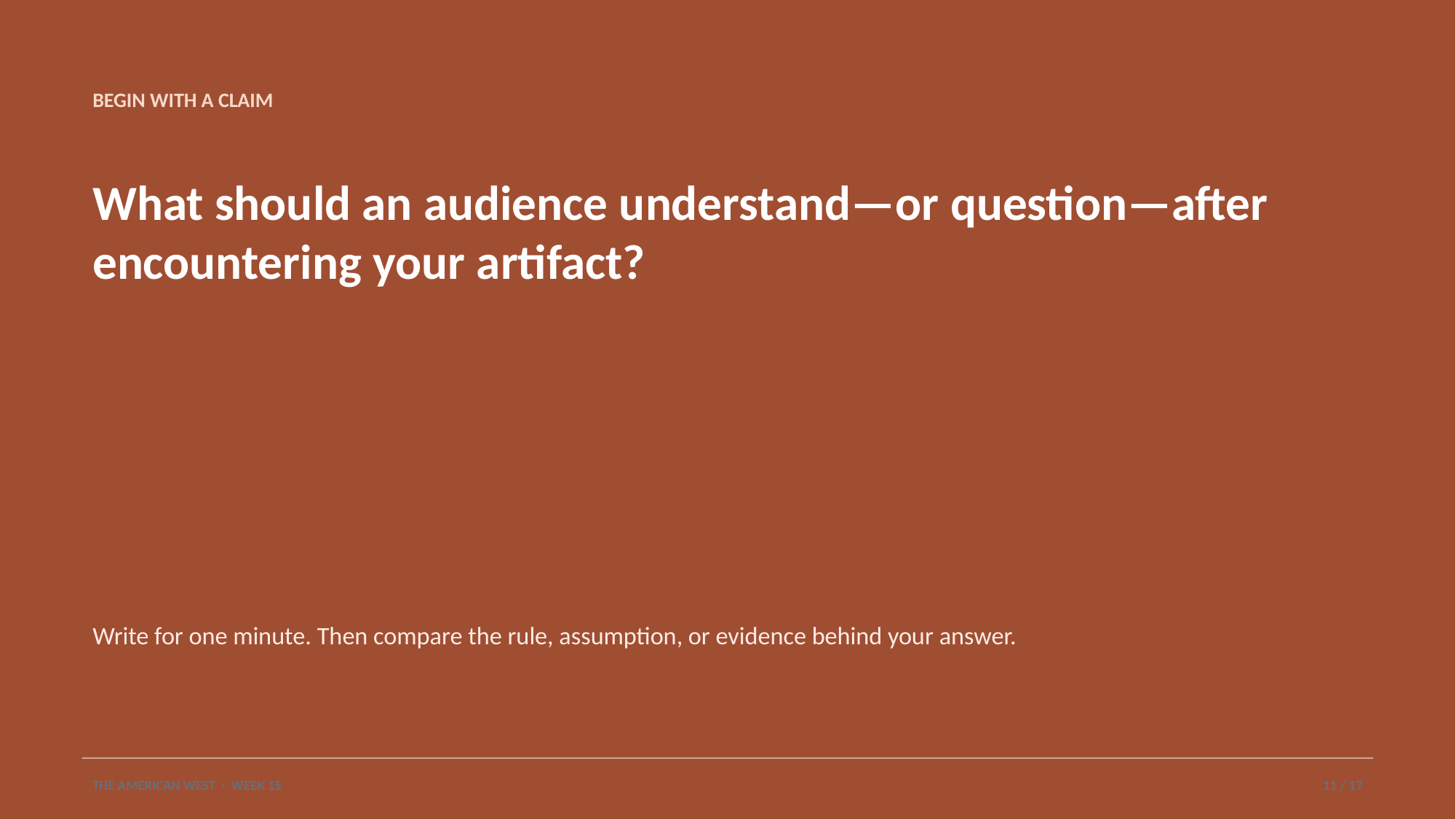

BEGIN WITH A CLAIM
What should an audience understand—or question—after encountering your artifact?
Write for one minute. Then compare the rule, assumption, or evidence behind your answer.

THE AMERICAN WEST  ·  WEEK 15
11 / 17